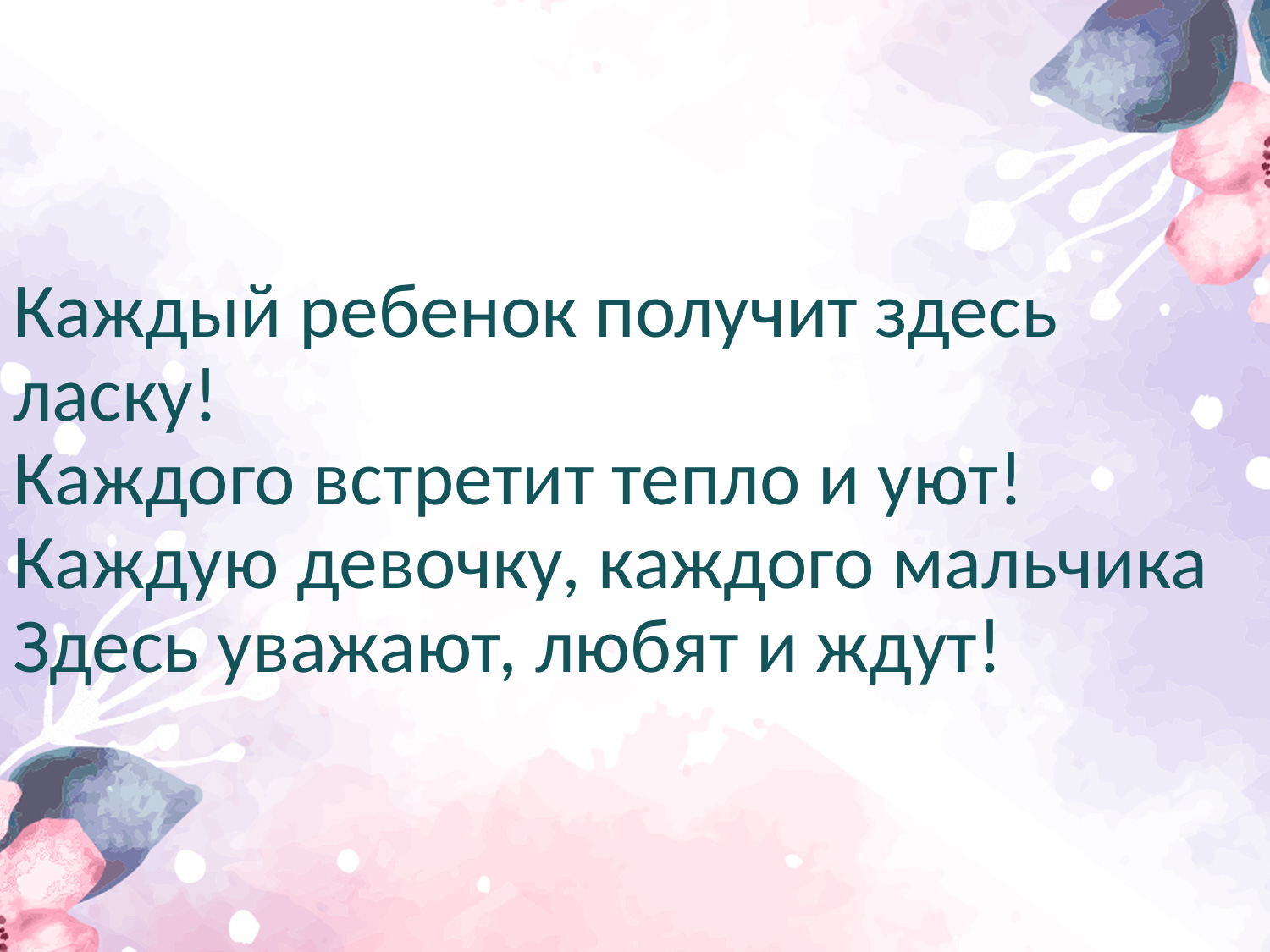

# Каждый ребенок получит здесь ласку! Каждого встретит тепло и уют! Каждую девочку, каждого мальчика Здесь уважают, любят и ждут!